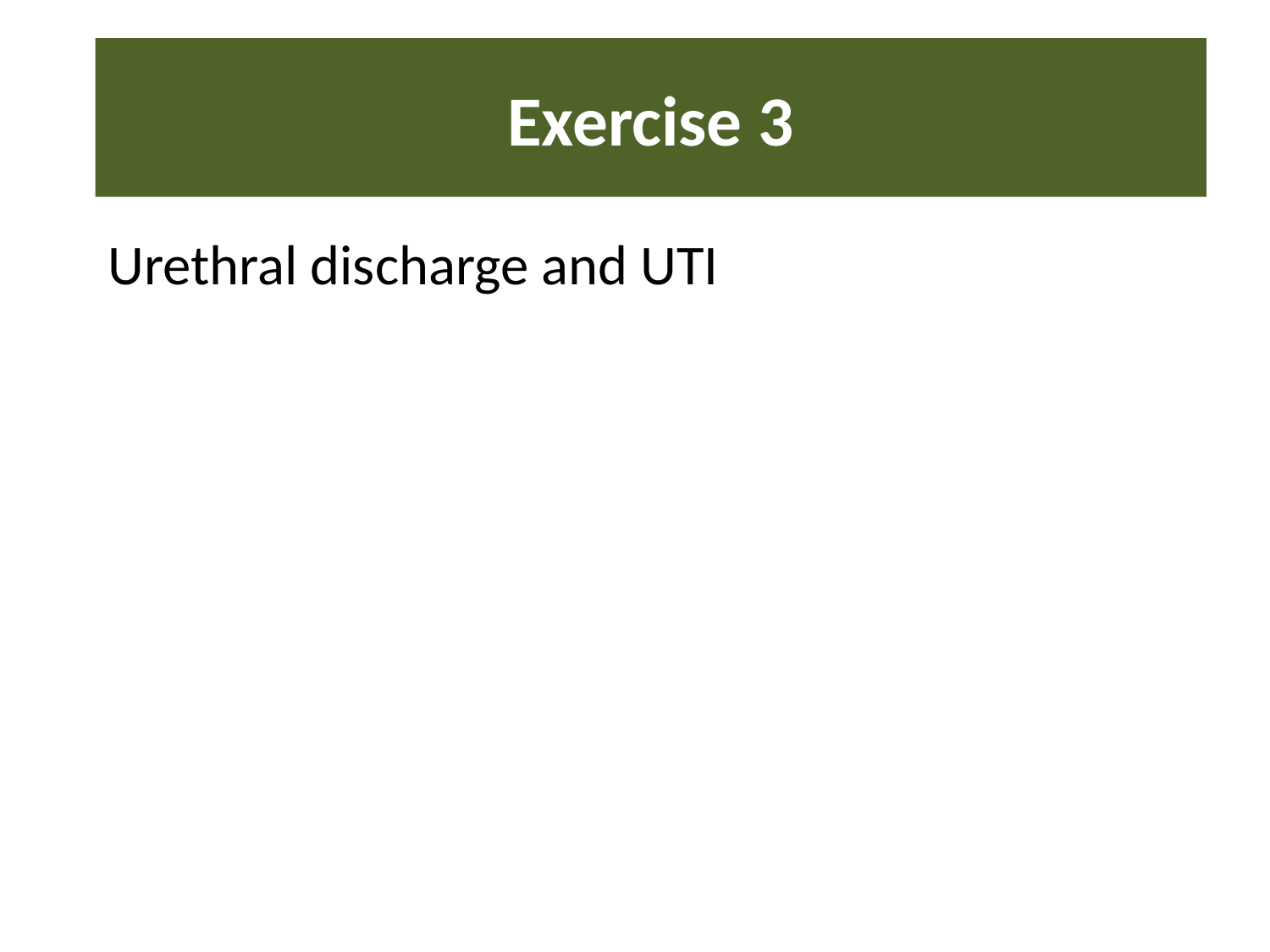

# Exercise 3
Urethral discharge and UTI